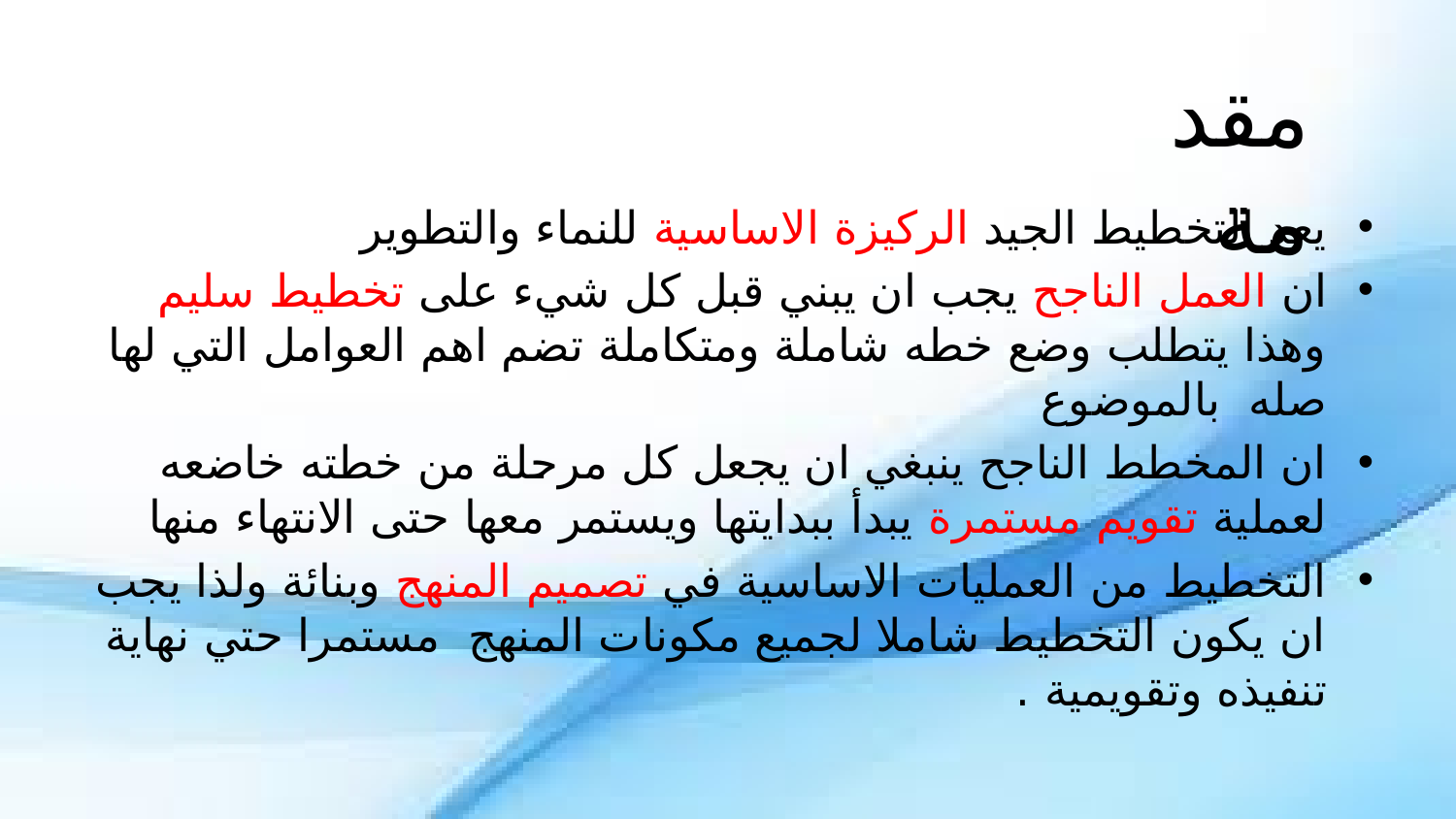

مقدمة
يعد التخطيط الجيد الركيزة الاساسية للنماء والتطوير
ان العمل الناجح يجب ان يبني قبل كل شيء على تخطيط سليم وهذا يتطلب وضع خطه شاملة ومتكاملة تضم اهم العوامل التي لها صله  بالموضوع
ان المخطط الناجح ينبغي ان يجعل كل مرحلة من خطته خاضعه لعملية تقويم مستمرة يبدأ ببدايتها ويستمر معها حتى الانتهاء منها
التخطيط من العمليات الاساسية في تصميم المنهج وبنائة ولذا يجب ان يكون التخطيط شاملا لجميع مكونات المنهج  مستمرا حتي نهاية تنفيذه وتقويمية .